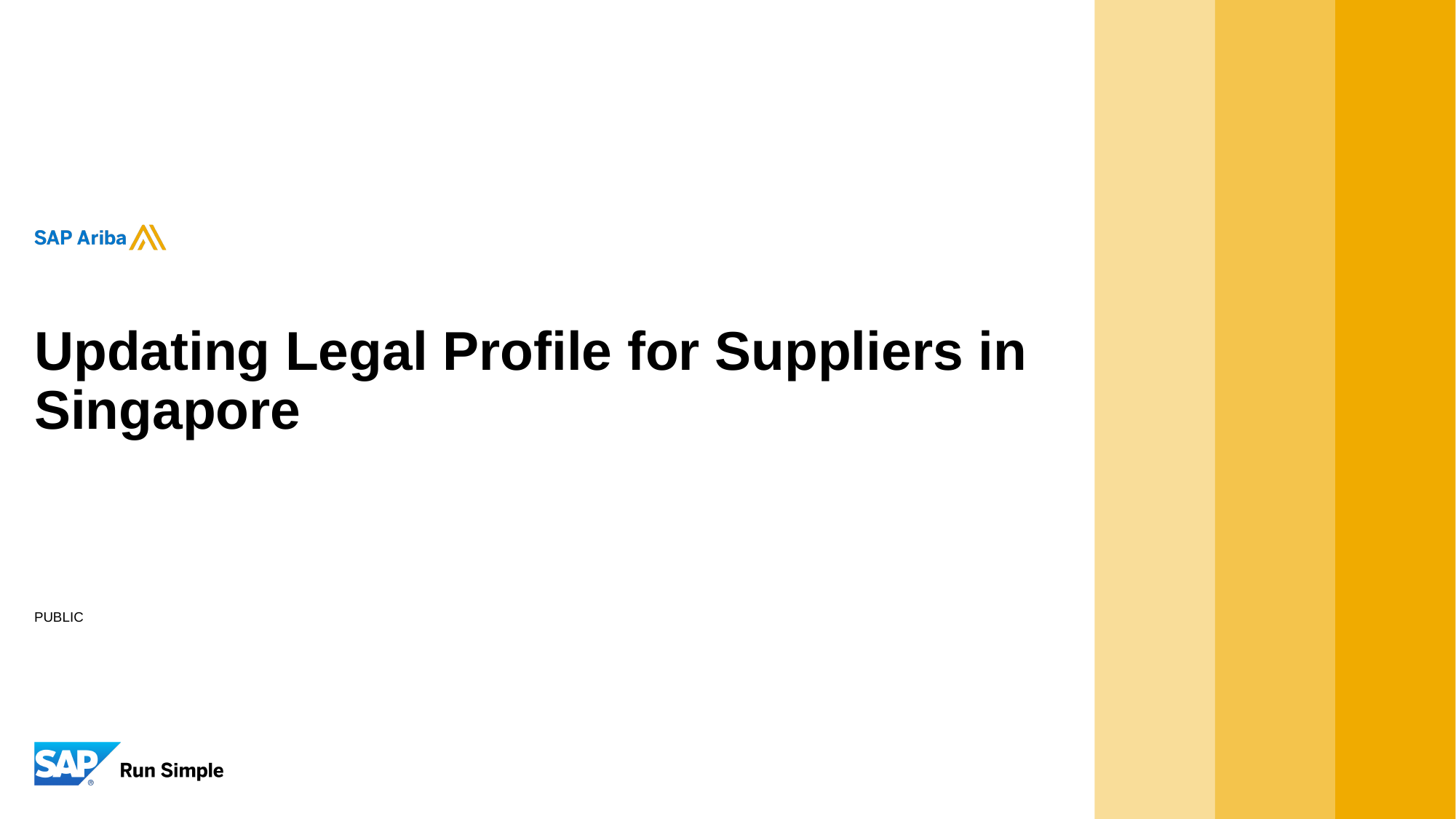

# Updating Legal Profile for Suppliers in Singapore